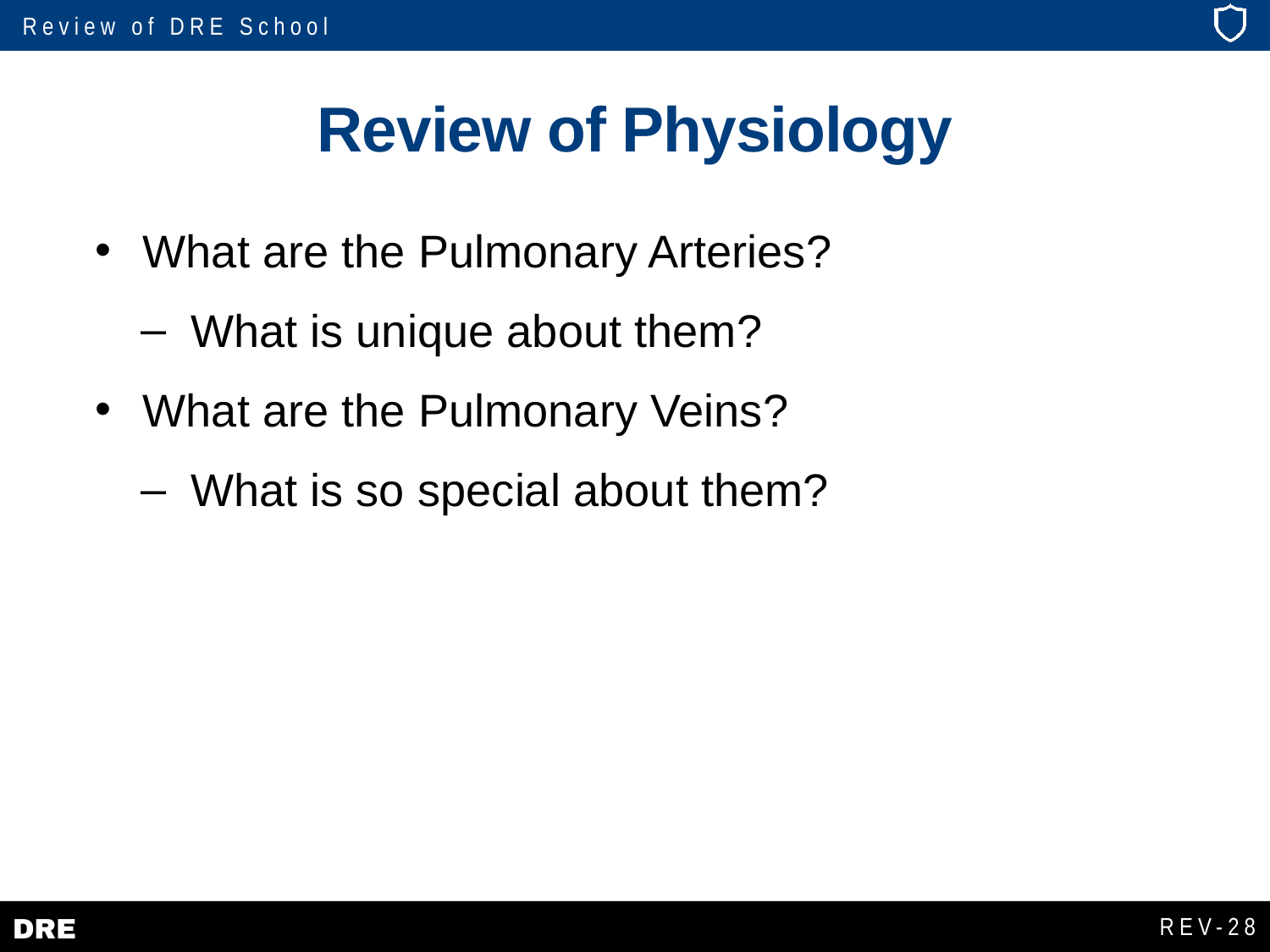

# Review of Physiology
What are the Pulmonary Arteries?
What is unique about them?
What are the Pulmonary Veins?
What is so special about them?
REV-28